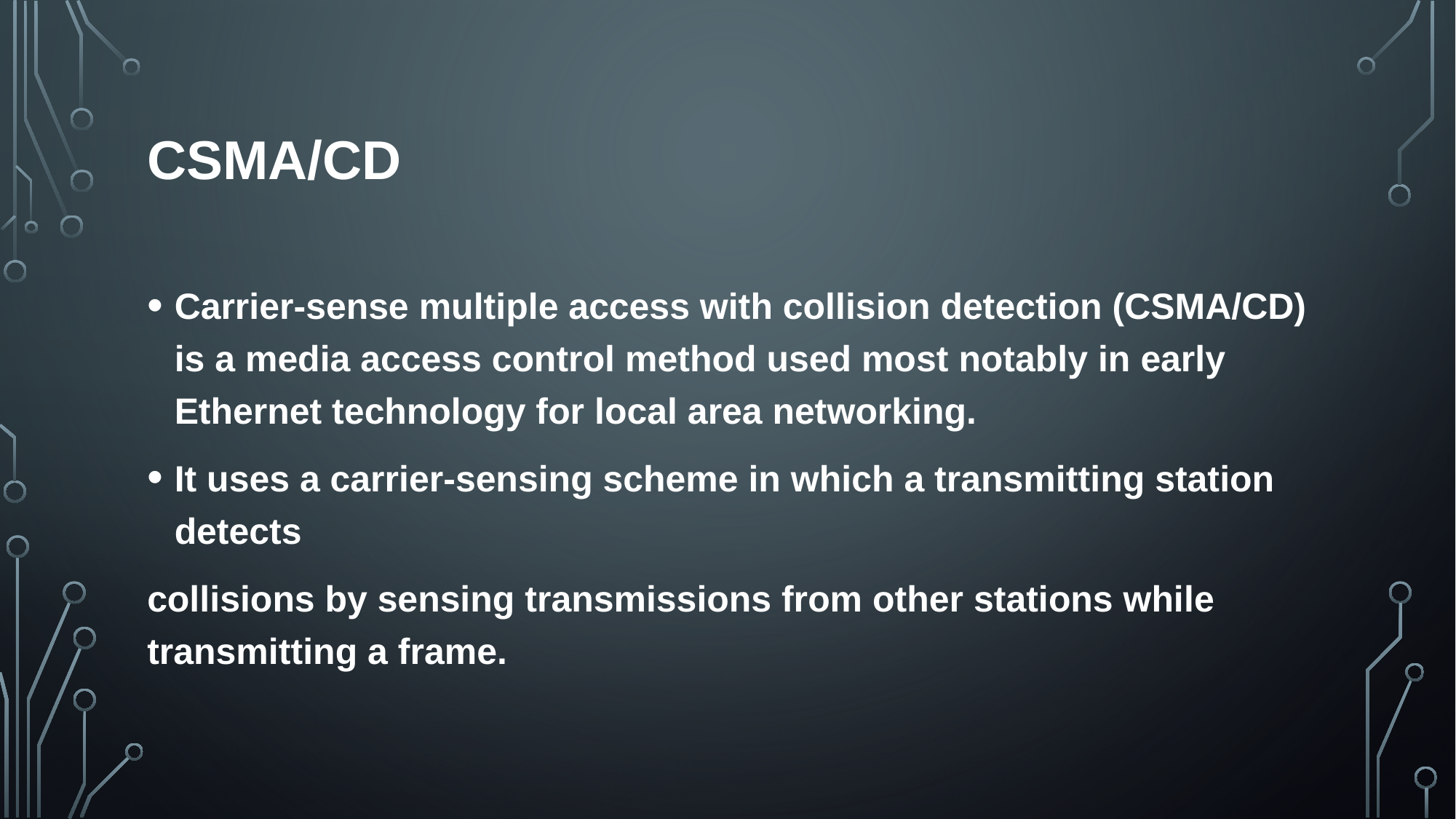

# CSMA/CD
Carrier-sense multiple access with collision detection (CSMA/CD) is a media access control method used most notably in early Ethernet technology for local area networking.
It uses a carrier-sensing scheme in which a transmitting station detects
collisions by sensing transmissions from other stations while transmitting a frame.